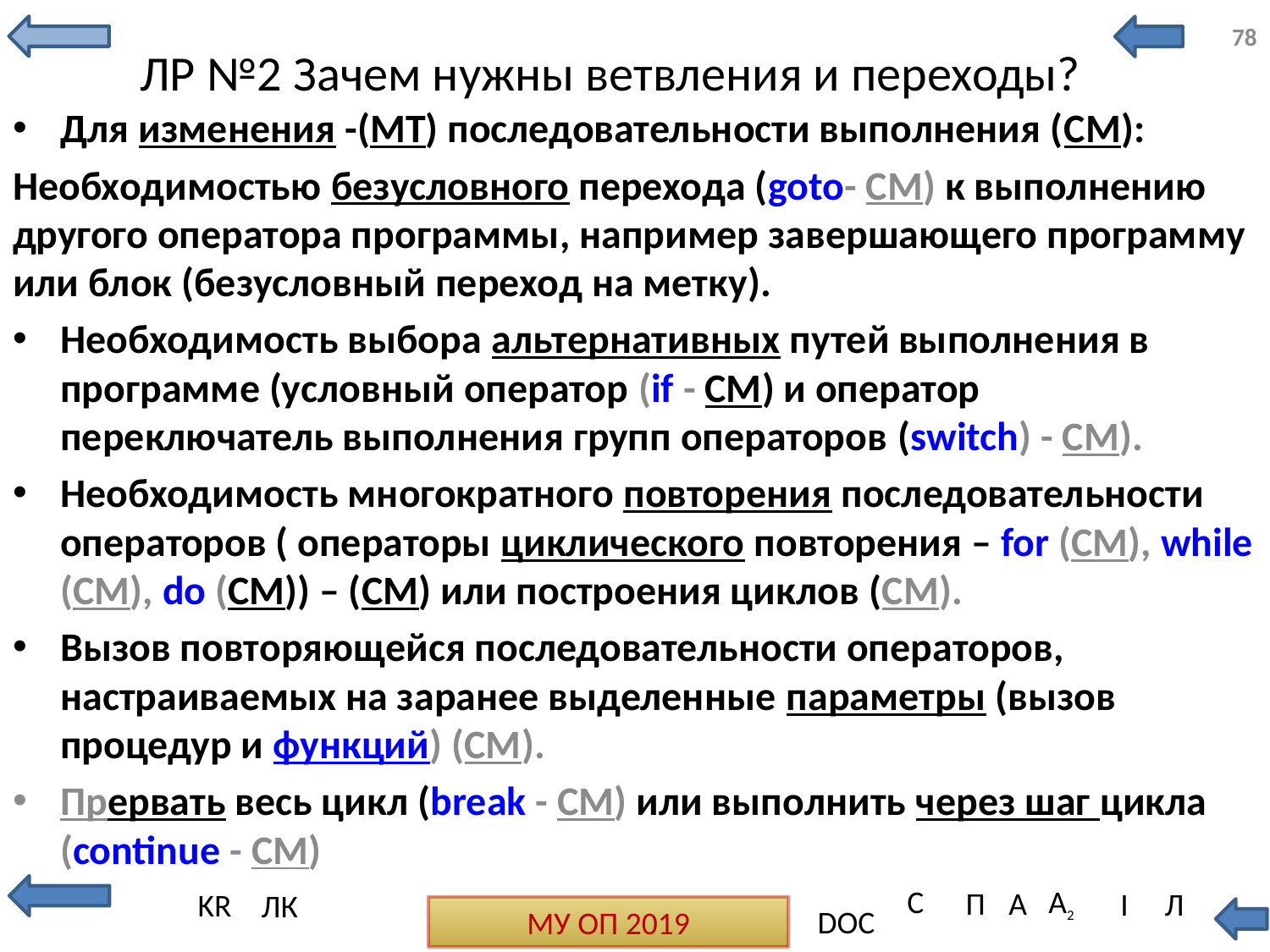

78
# ЛР №2 Зачем нужны ветвления и переходы?
Для изменения -(МТ) последовательности выполнения (СМ):
Необходимостью безусловного перехода (goto- СМ) к выполнению другого оператора программы, например завершающего программу или блок (безусловный переход на метку).
Необходимость выбора альтернативных путей выполнения в программе (условный оператор (if - СМ) и оператор переключатель выполнения групп операторов (switch) - СМ).
Необходимость многократного повторения последовательности операторов ( операторы циклического повторения – for (СМ), while (СМ), do (СМ)) – (СМ) или построения циклов (СМ).
Вызов повторяющейся последовательности операторов, настраиваемых на заранее выделенные параметры (вызов процедур и функций) (СМ).
Прервать весь цикл (break - СМ) или выполнить через шаг цикла (continue - СМ)